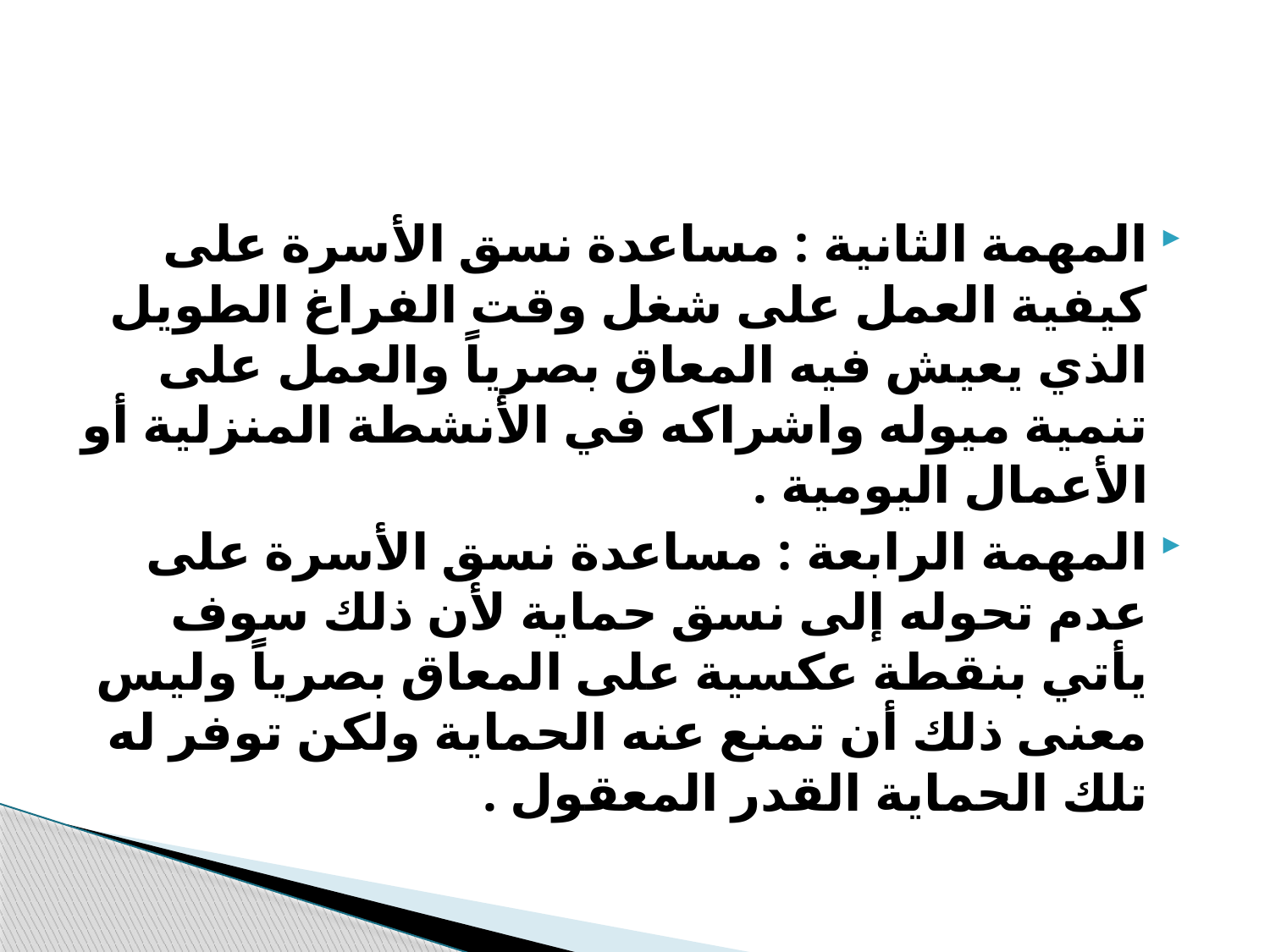

#
المهمة الثانية : مساعدة نسق الأسرة على كيفية العمل على شغل وقت الفراغ الطويل الذي يعيش فيه المعاق بصرياً والعمل على تنمية ميوله واشراكه في الأنشطة المنزلية أو الأعمال اليومية .
المهمة الرابعة : مساعدة نسق الأسرة على عدم تحوله إلى نسق حماية لأن ذلك سوف يأتي بنقطة عكسية على المعاق بصرياً وليس معنى ذلك أن تمنع عنه الحماية ولكن توفر له تلك الحماية القدر المعقول .